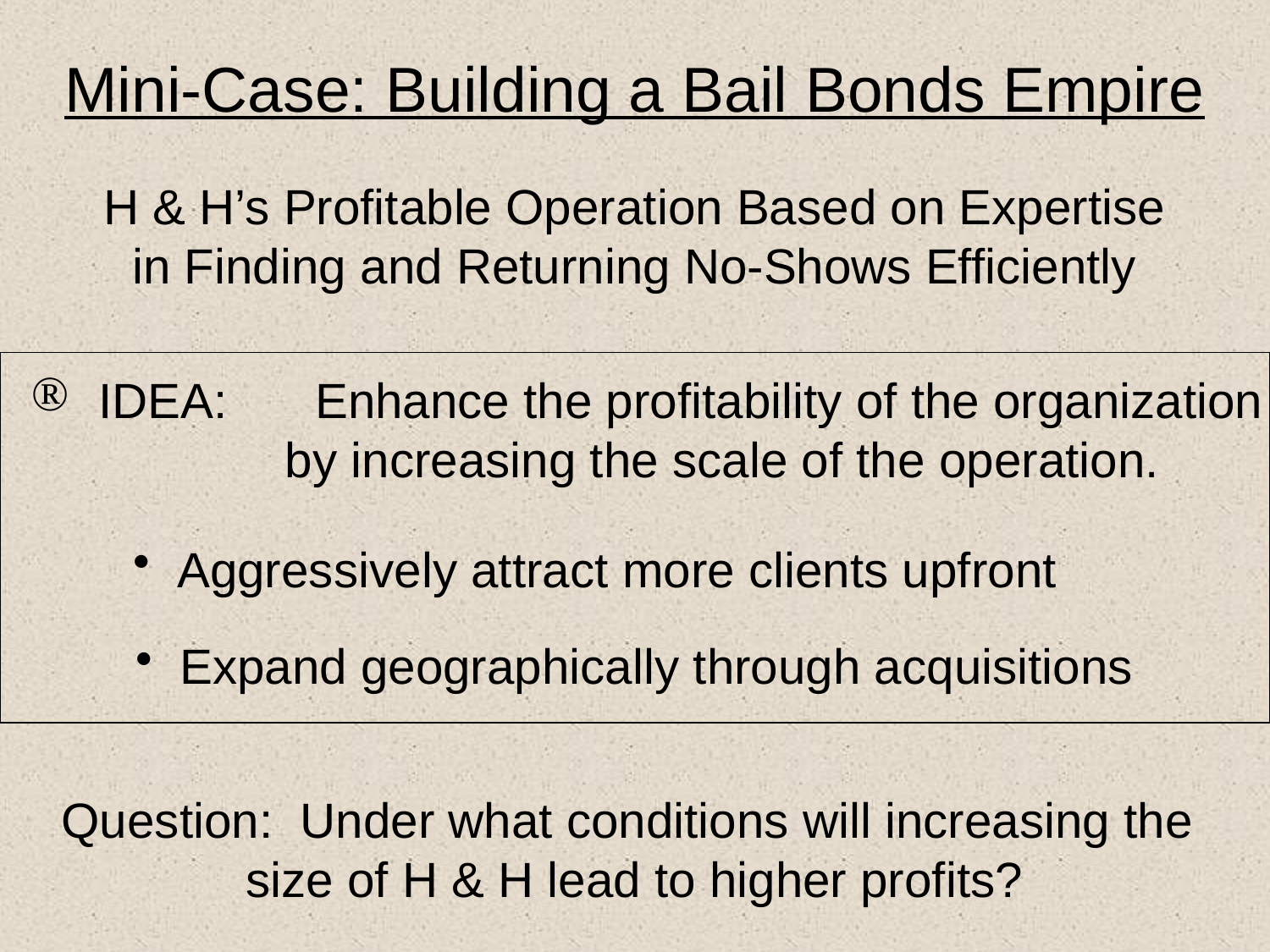

Mini-Case: Building a Bail Bonds Empire
H & H’s Profitable Operation Based on Expertise
in Finding and Returning No-Shows Efficiently

  IDEA:  	Enhance the profitability of the organization
		by increasing the scale of the operation.
 Aggressively attract more clients upfront
 Expand geographically through acquisitions
Question:  Under what conditions will increasing the
size of H & H lead to higher profits?